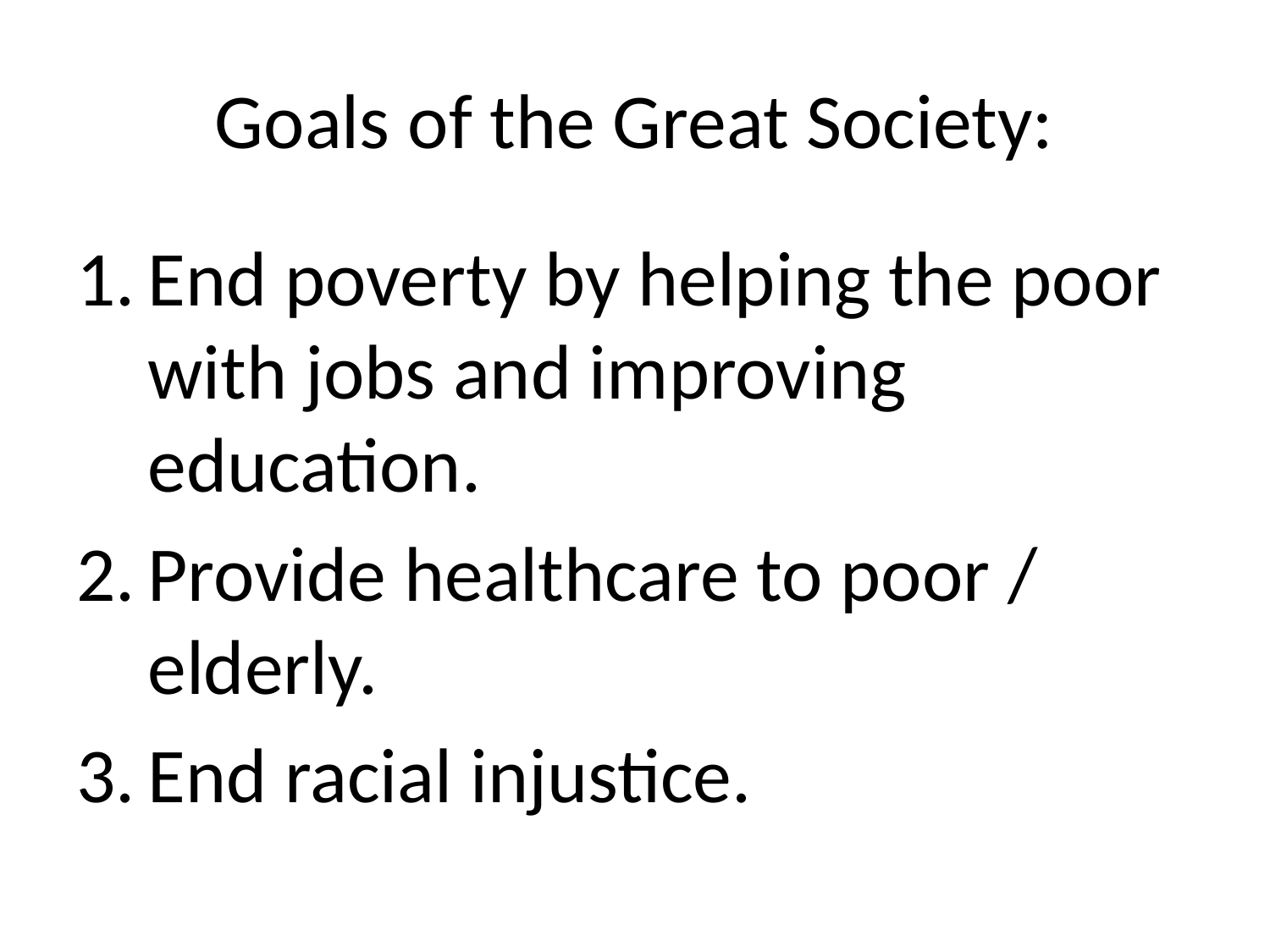

# Goals of the Great Society:
End poverty by helping the poor with jobs and improving education.
Provide healthcare to poor / elderly.
End racial injustice.